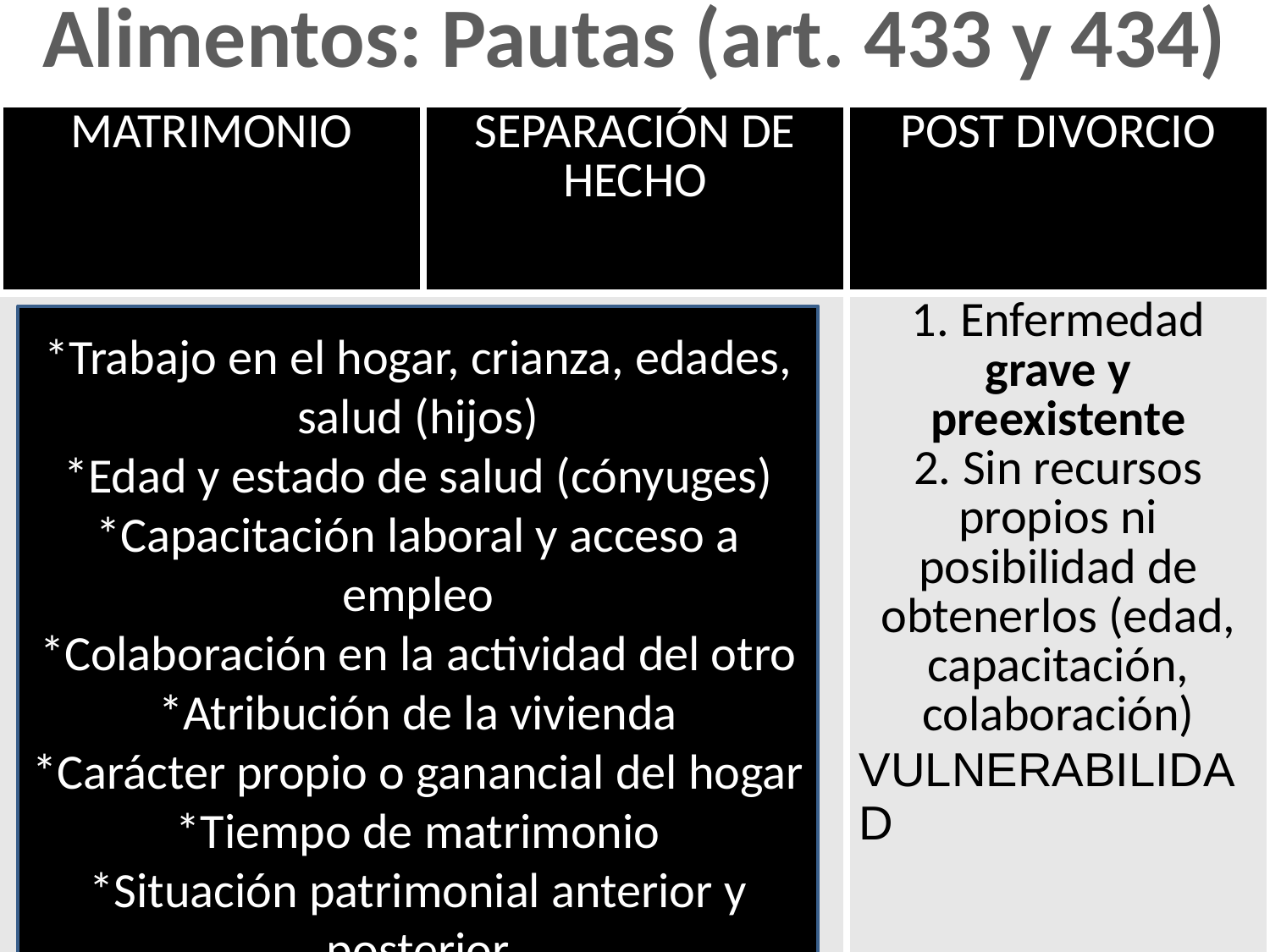

Alimentos: Pautas (art. 433 y 434)
| MATRIMONIO | SEPARACIÓN DE HECHO | POST DIVORCIO |
| --- | --- | --- |
|  |  | 1. Enfermedad grave y preexistente 2. Sin recursos propios ni posibilidad de obtenerlos (edad, capacitación, colaboración) VULNERABILIDAD |
*Trabajo en el hogar, crianza, edades, salud (hijos)
*Edad y estado de salud (cónyuges)
*Capacitación laboral y acceso a empleo
*Colaboración en la actividad del otro
*Atribución de la vivienda
*Carácter propio o ganancial del hogar
*Tiempo de matrimonio
*Situación patrimonial anterior y posterior